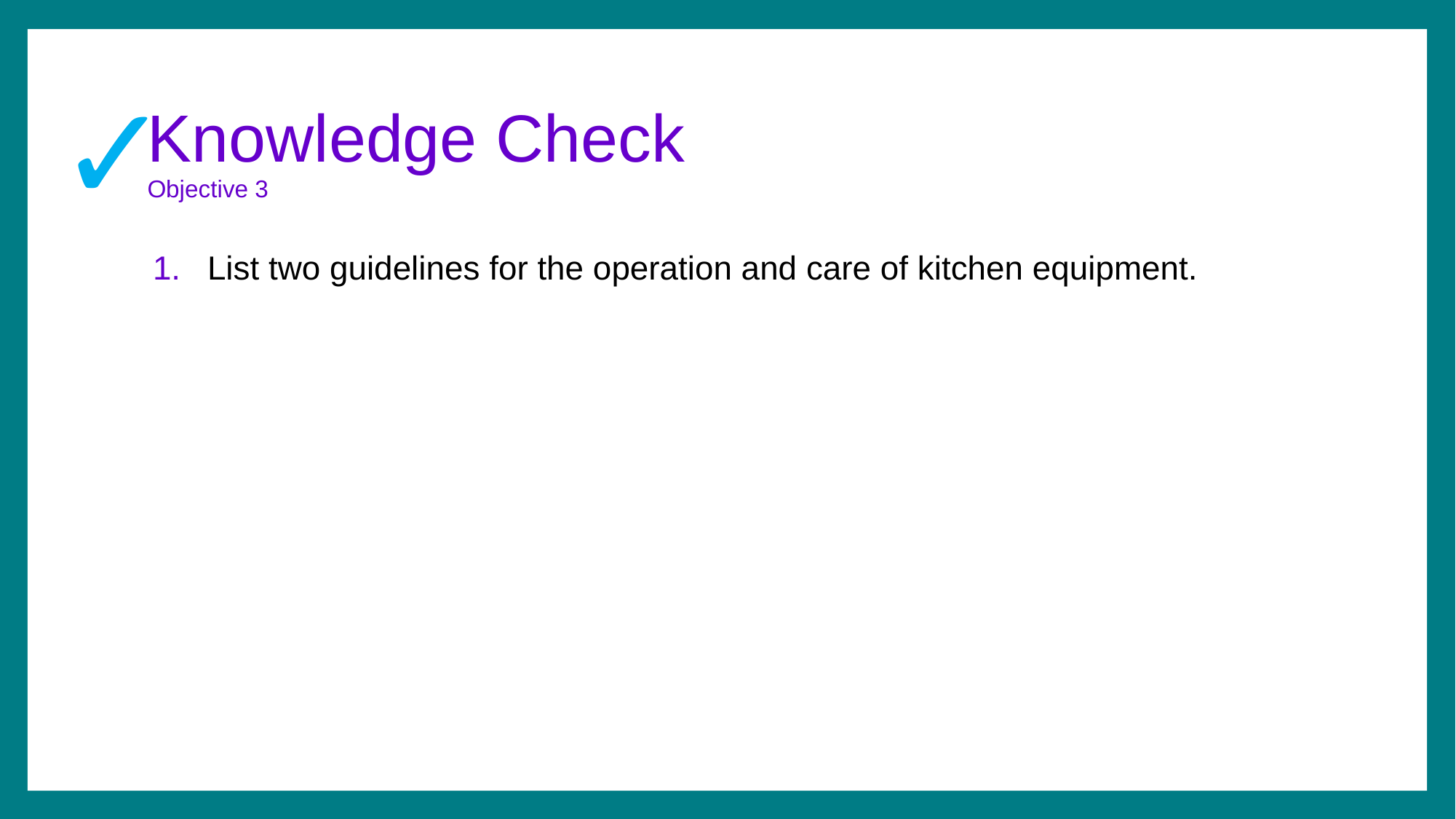

✓
# Knowledge Check Objective 3
List two guidelines for the operation and care of kitchen equipment.